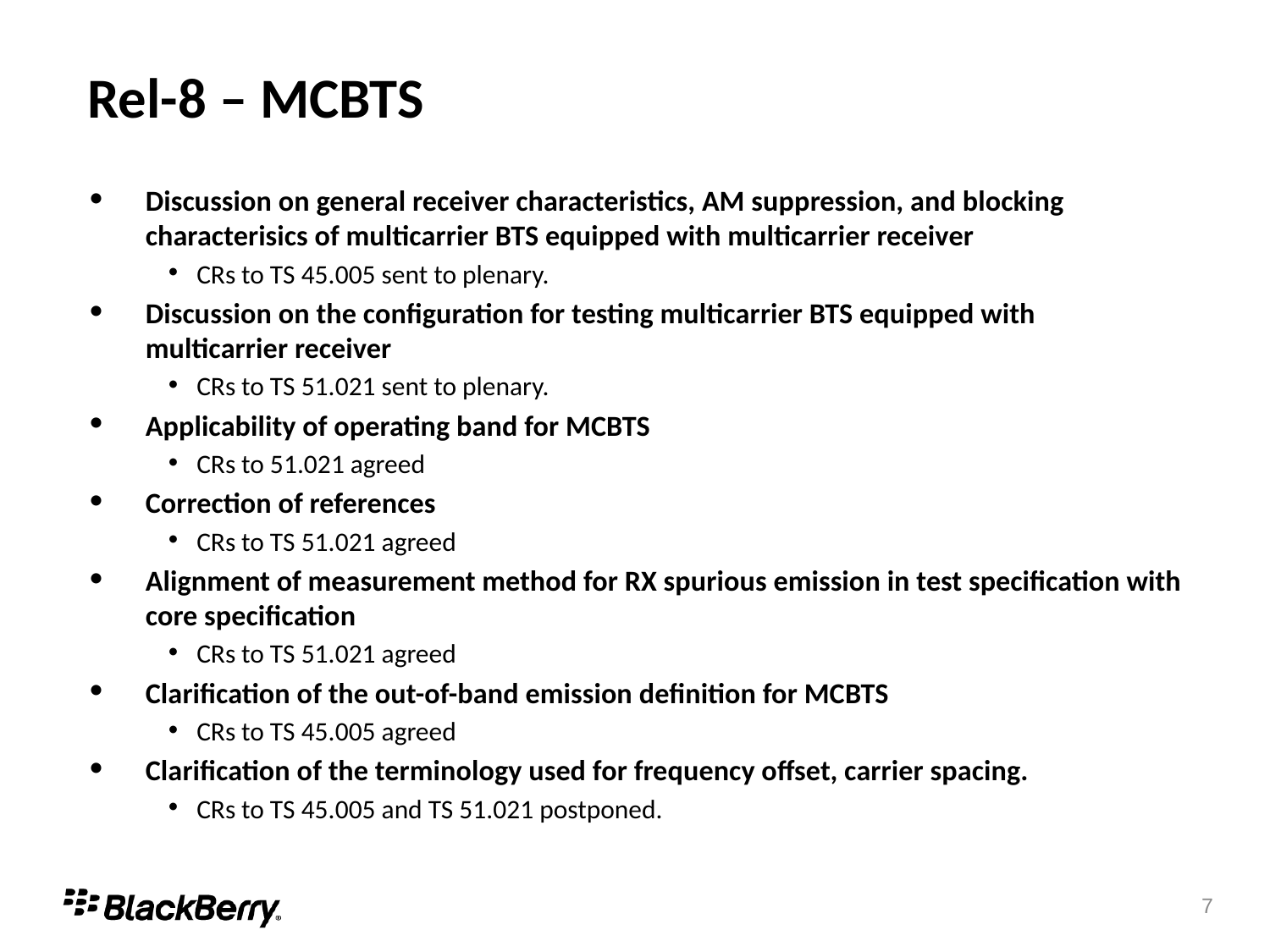

# Rel-8 – MCBTS
Discussion on general receiver characteristics, AM suppression, and blocking characterisics of multicarrier BTS equipped with multicarrier receiver
CRs to TS 45.005 sent to plenary.
Discussion on the configuration for testing multicarrier BTS equipped with multicarrier receiver
CRs to TS 51.021 sent to plenary.
Applicability of operating band for MCBTS
CRs to 51.021 agreed
Correction of references
CRs to TS 51.021 agreed
Alignment of measurement method for RX spurious emission in test specification with core specification
CRs to TS 51.021 agreed
Clarification of the out-of-band emission definition for MCBTS
CRs to TS 45.005 agreed
Clarification of the terminology used for frequency offset, carrier spacing.
CRs to TS 45.005 and TS 51.021 postponed.
7